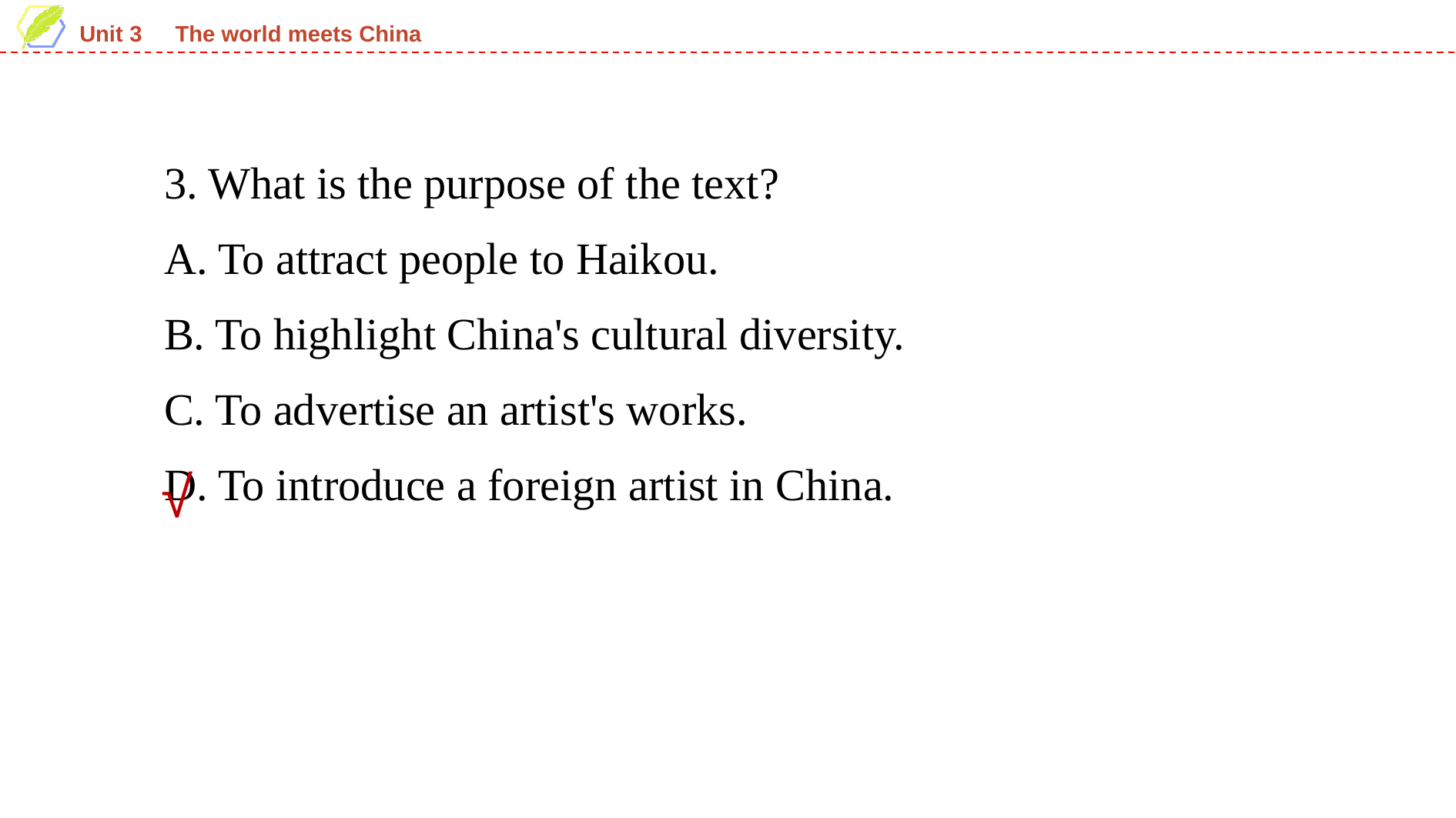

3. What is the purpose of the text?
A. To attract people to Haikou.
B. To highlight China's cultural diversity.
C. To advertise an artist's works.
D. To introduce a foreign artist in China.
√